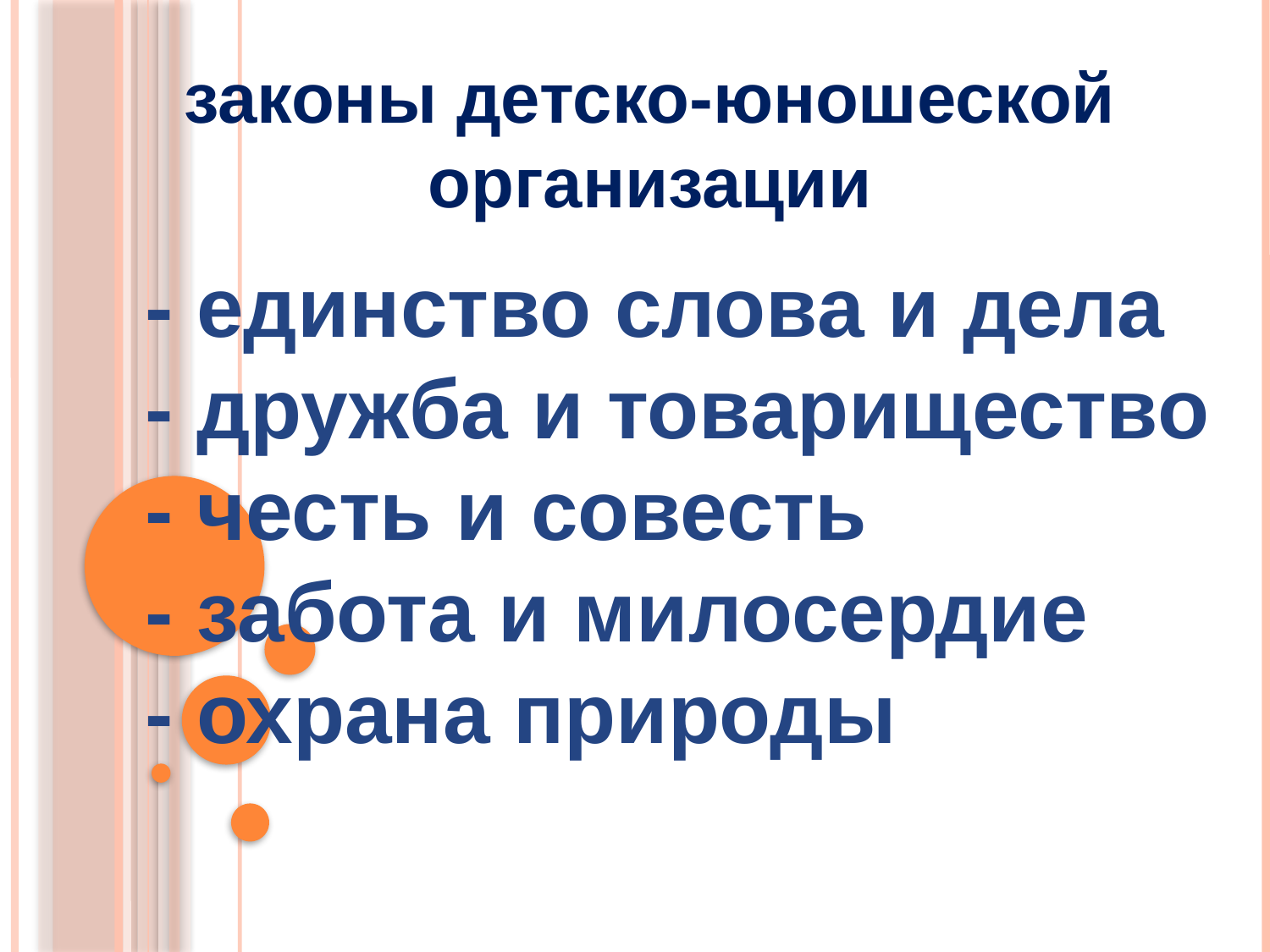

законы детско-юношеской организации
- единство слова и дела
- дружба и товарищество
- честь и совесть
- забота и милосердие
- охрана природы